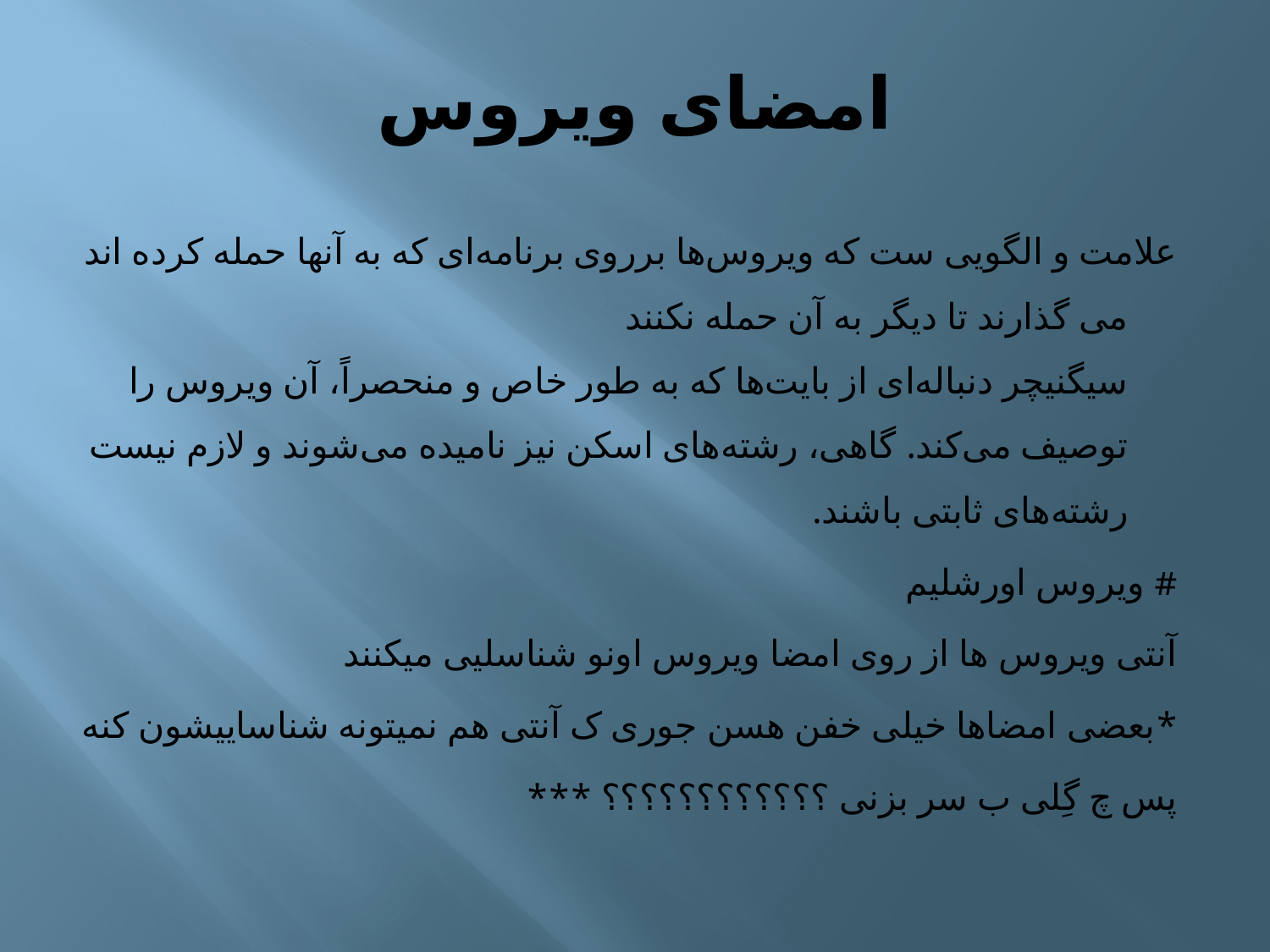

# امضای ویروس
علامت و الگویی ست که ویروس‌ها برروی برنامه‌ای که به آنها حمله کرده اند می گذارند تا دیگر به آن حمله نکنند
سیگنیچر دنباله‌ای از بایت‌ها که به طور خاص و منحصراً، آن ویروس را توصیف می‌کند. گاهی، رشته‌های اسکن نیز نامیده می‌شوند و لازم نیست رشته‌های ثابتی باشند.
# ویروس اورشلیم
آنتی ویروس ها از روی امضا ویروس اونو شناسلیی میکنند
*بعضی امضاها خیلی خفن هسن جوری ک آنتی هم نمیتونه شناساییشون کنه
پس چ گِلی ب سر بزنی ؟؟؟؟؟؟؟؟؟؟؟؟ ***